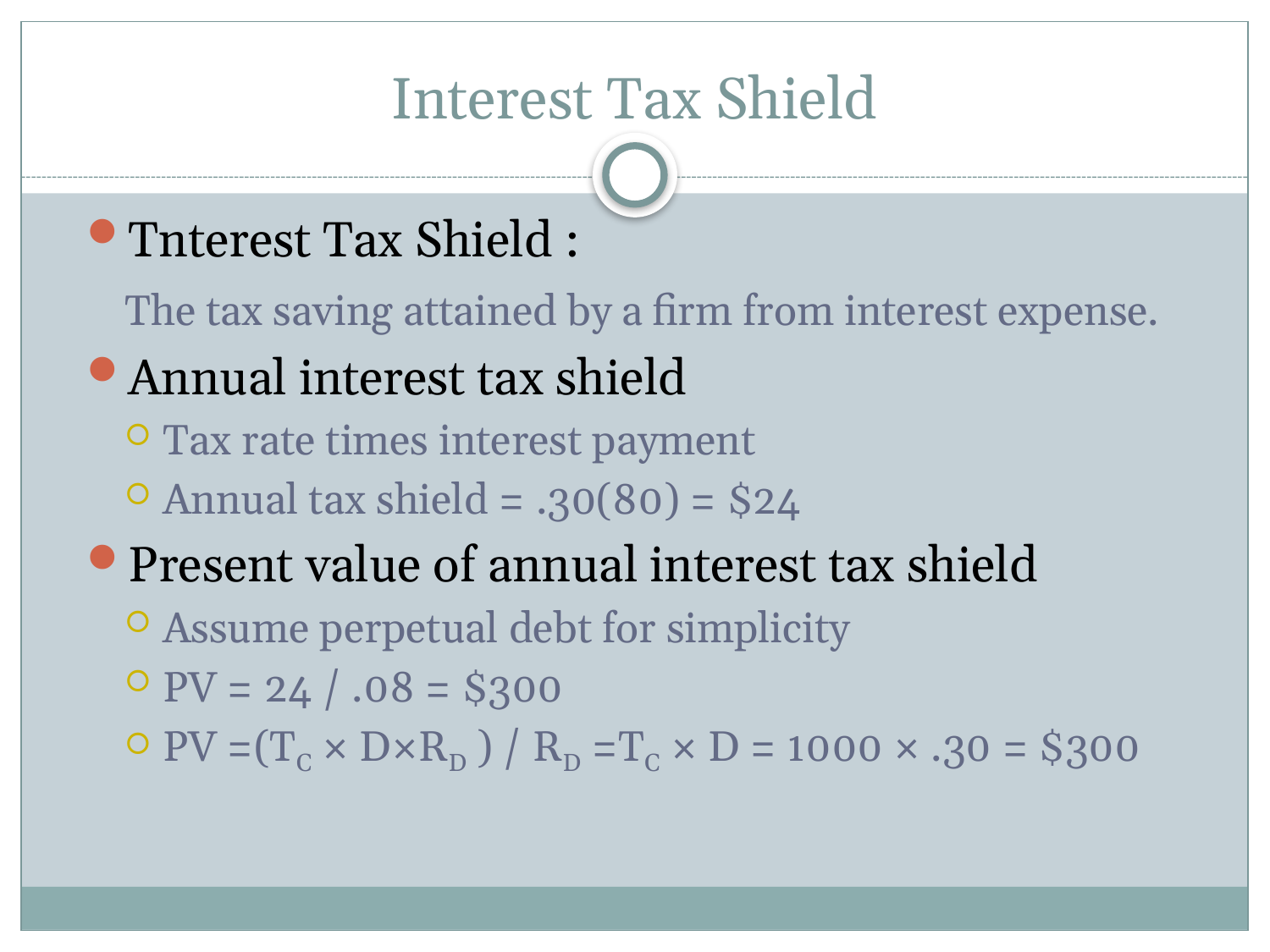

# Interest Tax Shield
Tnterest Tax Shield :
	The tax saving attained by a firm from interest expense.
Annual interest tax shield
Tax rate times interest payment
Annual tax shield = .30(80) = $24
Present value of annual interest tax shield
Assume perpetual debt for simplicity
PV = 24 / .08 = $300
PV =(TC × D×RD ) / RD =TC × D = 1000 × .30 = $300